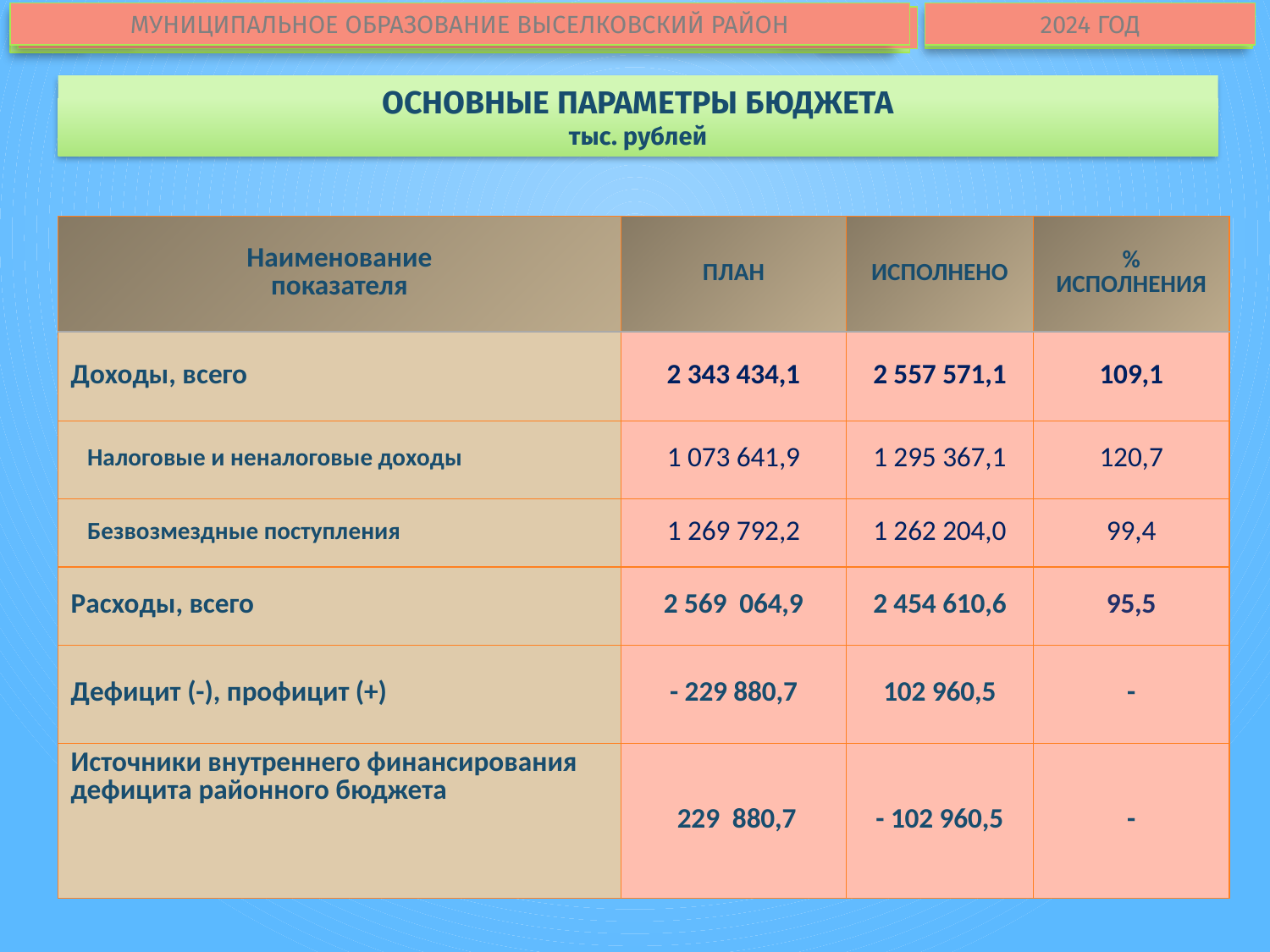

МУНИЦИПАЛЬНОЕ ОБРАЗОВАНИЕ ВЫСЕЛКОВСКИЙ РАЙОН
2024 ГОД
МУНИЦИПАЛЬНОЕ ОБРАЗОВАНИЕ ВЫСЕЛКОВСКИЙ РАЙОН
2024-2026 ГОДЫ
МУНИЦИПАЛЬНОЕ ОБРАЗОВАНИЕ ВЫСЕЛКОВСКИЙ РАЙОН
ОСНОВНЫЕ ПАРАМЕТРЫ БЮДЖЕТА
тыс. рублей
| Наименование показателя | ПЛАН | ИСПОЛНЕНО | % ИСПОЛНЕНИЯ |
| --- | --- | --- | --- |
| Доходы, всего | 2 343 434,1 | 2 557 571,1 | 109,1 |
| Налоговые и неналоговые доходы | 1 073 641,9 | 1 295 367,1 | 120,7 |
| Безвозмездные поступления | 1 269 792,2 | 1 262 204,0 | 99,4 |
| Расходы, всего | 2 569 064,9 | 2 454 610,6 | 95,5 |
| Дефицит (-), профицит (+) | - 229 880,7 | 102 960,5 | - |
| Источники внутреннего финансирования дефицита районного бюджета | 229 880,7 | - 102 960,5 | - |